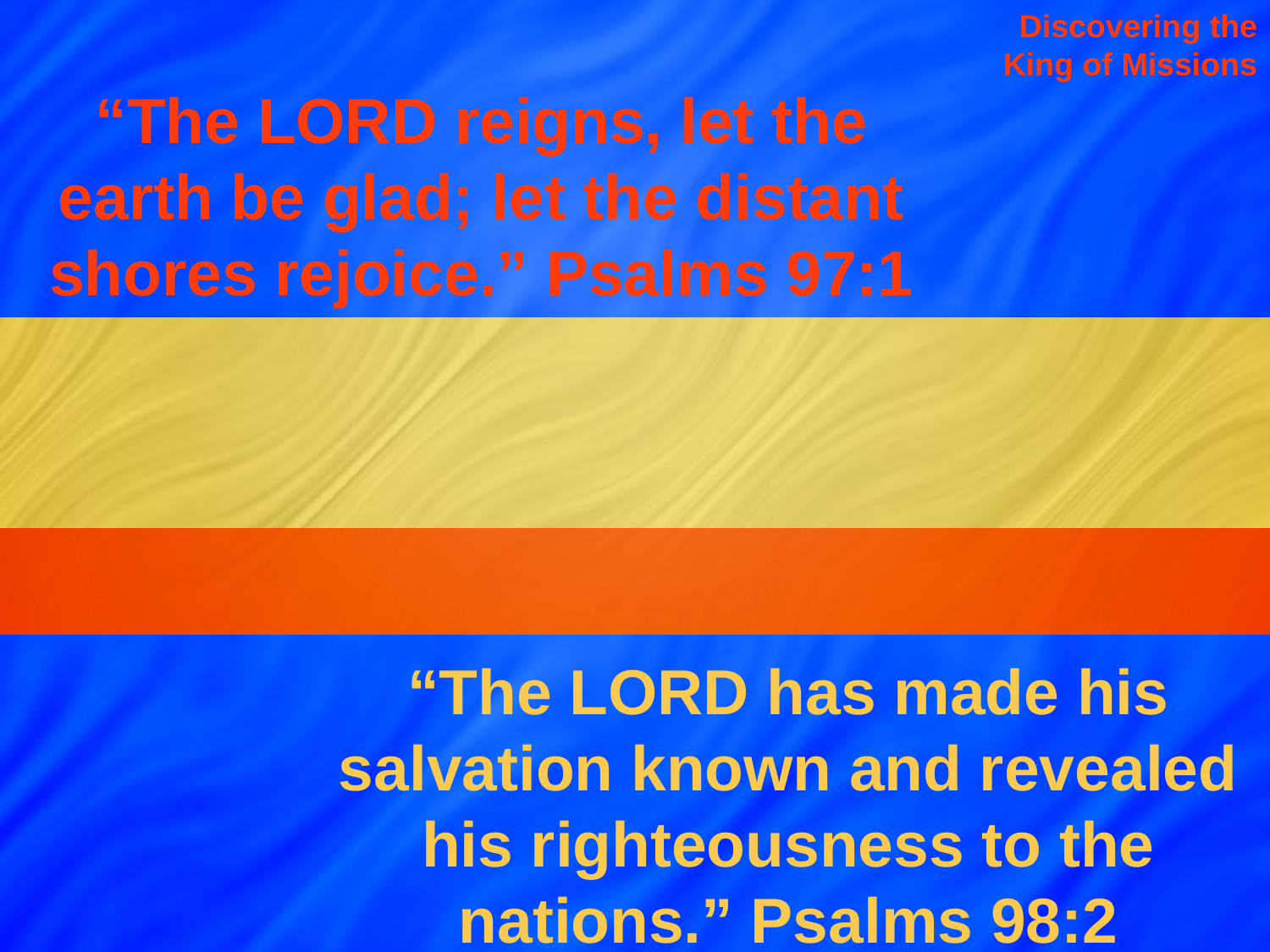

Discovering the King of Missions
“The LORD reigns, let the earth be glad; let the distant shores rejoice.” Psalms 97:1
“The LORD has made his salvation known and revealed his righteousness to the nations.” Psalms 98:2